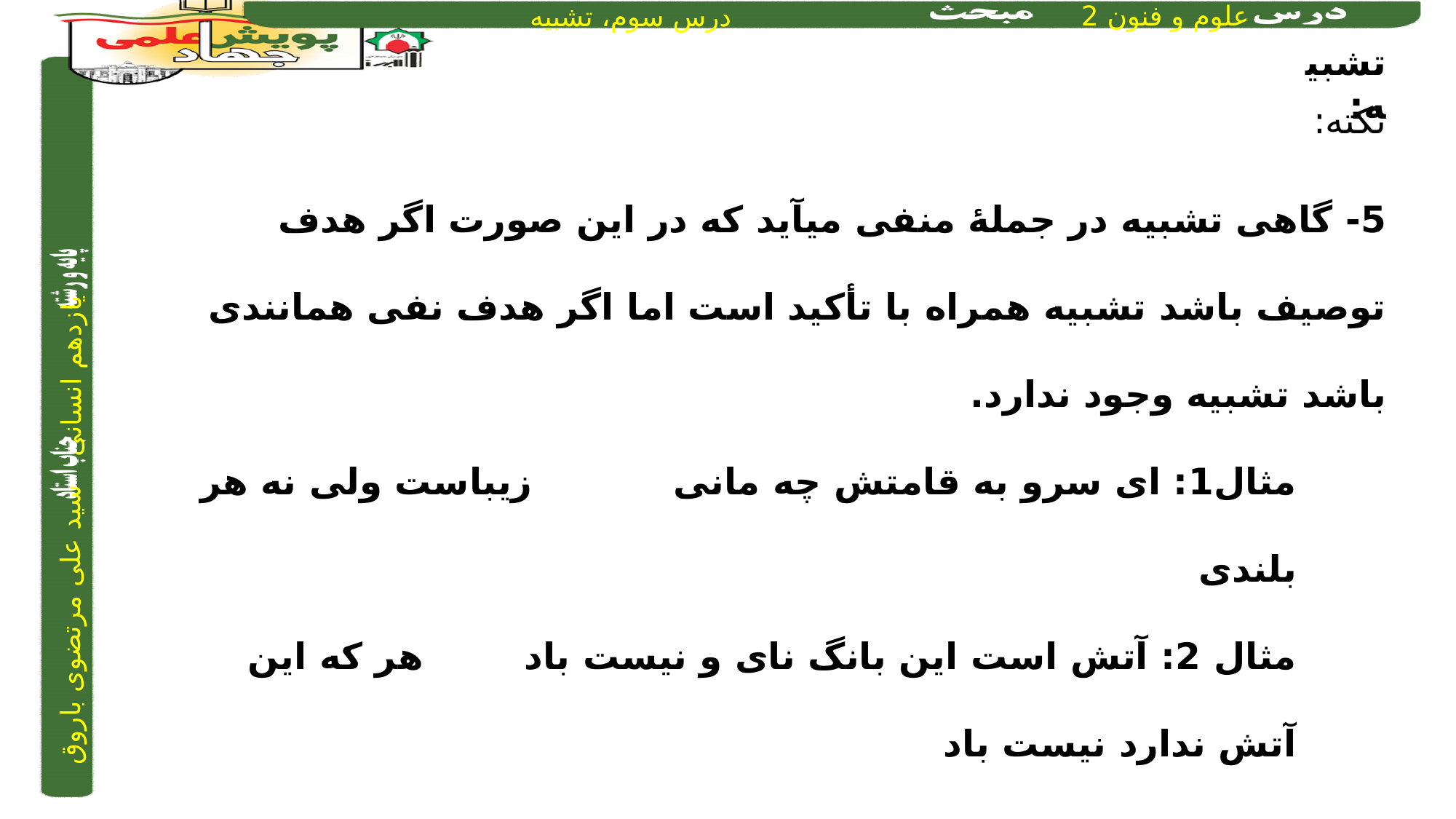

تشبیه:
نکته:
5- گاهی تشبیه در جملۀ منفی می­آید که در این صورت اگر هدف توصیف باشد تشبیه همراه با تأکید است اما اگر هدف نفی همانندی باشد تشبیه وجود ندارد.
مثال1: ای سرو به قامتش چه مانی          		زیباست ولی نه هر بلندی
مثال 2: آتش است این بانگ نای و نیست باد		هر که این آتش ندارد نیست باد
.